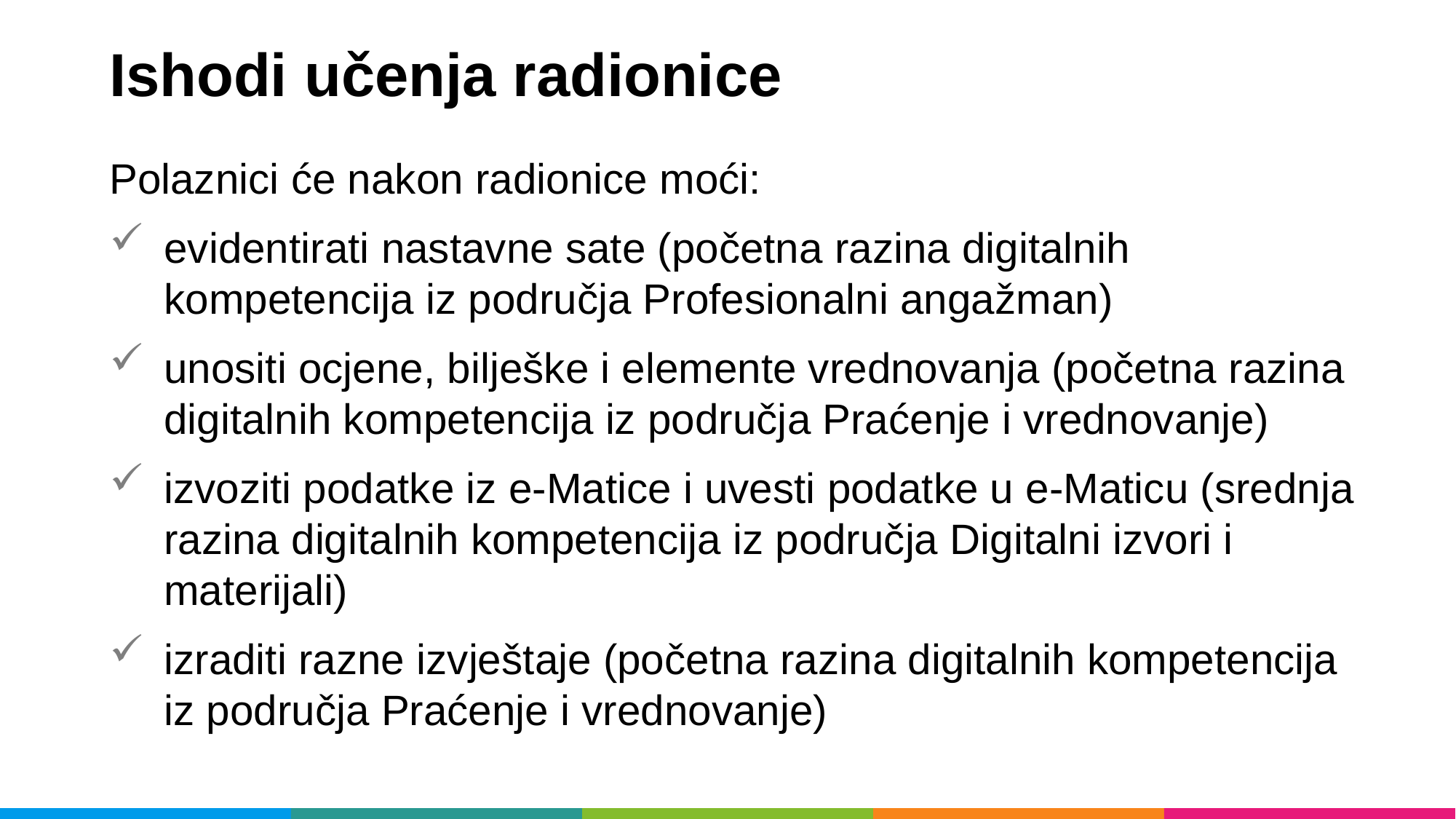

Ishodi učenja radionice
Polaznici će nakon radionice moći:
evidentirati nastavne sate (početna razina digitalnih kompetencija iz područja Profesionalni angažman)
unositi ocjene, bilješke i elemente vrednovanja (početna razina digitalnih kompetencija iz područja Praćenje i vrednovanje)
izvoziti podatke iz e-Matice i uvesti podatke u e-Maticu (srednja razina digitalnih kompetencija iz područja Digitalni izvori i materijali)
izraditi razne izvještaje (početna razina digitalnih kompetencija iz područja Praćenje i vrednovanje)